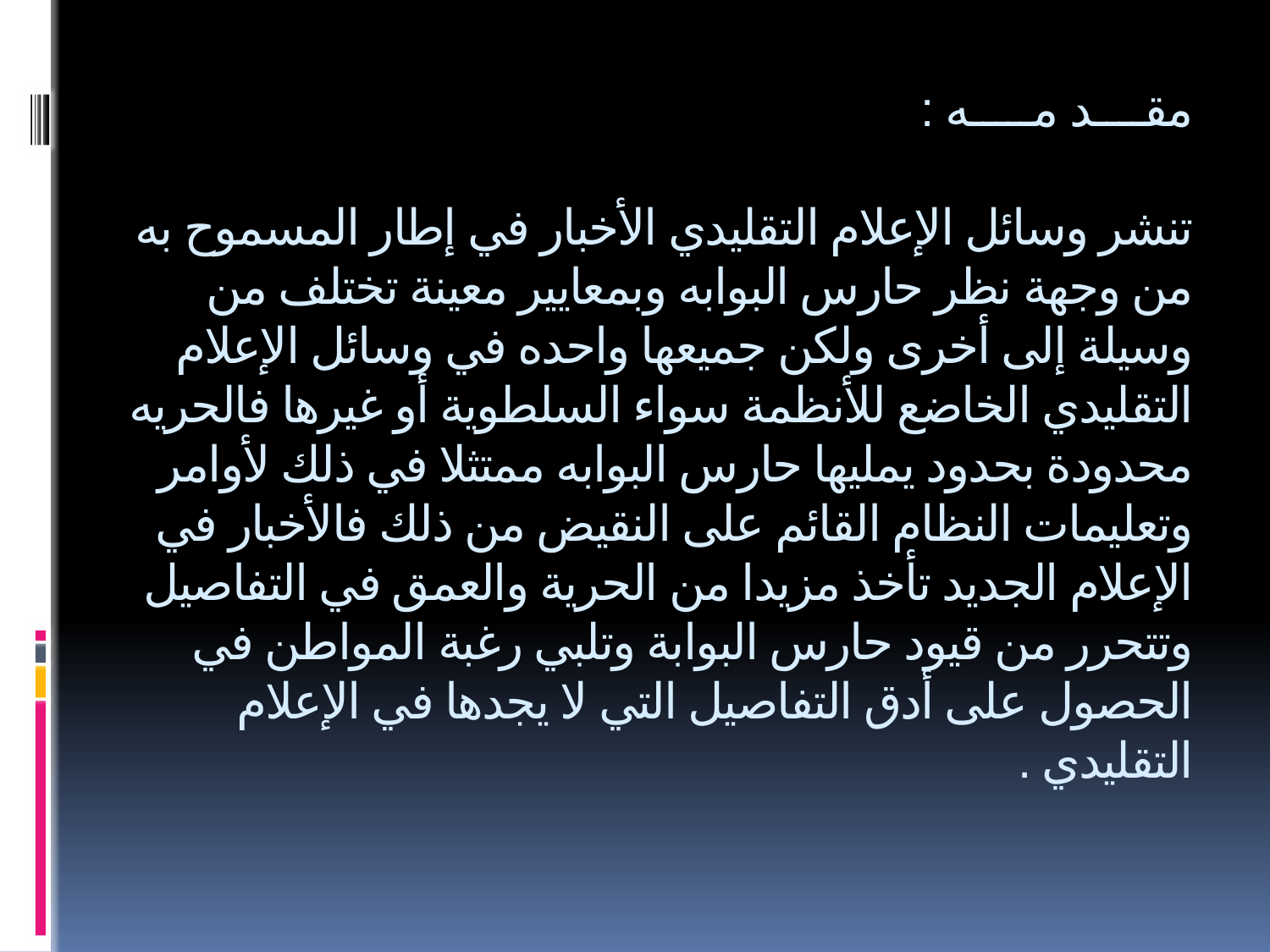

# مقــــد مـــــه : تنشر وسائل الإعلام التقليدي الأخبار في إطار المسموح به من وجهة نظر حارس البوابه وبمعايير معينة تختلف من وسيلة إلى أخرى ولكن جميعها واحده في وسائل الإعلام التقليدي الخاضع للأنظمة سواء السلطوية أو غيرها فالحريه محدودة بحدود يمليها حارس البوابه ممتثلا في ذلك لأوامر وتعليمات النظام القائم على النقيض من ذلك فالأخبار في الإعلام الجديد تأخذ مزيدا من الحرية والعمق في التفاصيل وتتحرر من قيود حارس البوابة وتلبي رغبة المواطن في الحصول على أدق التفاصيل التي لا يجدها في الإعلام التقليدي .